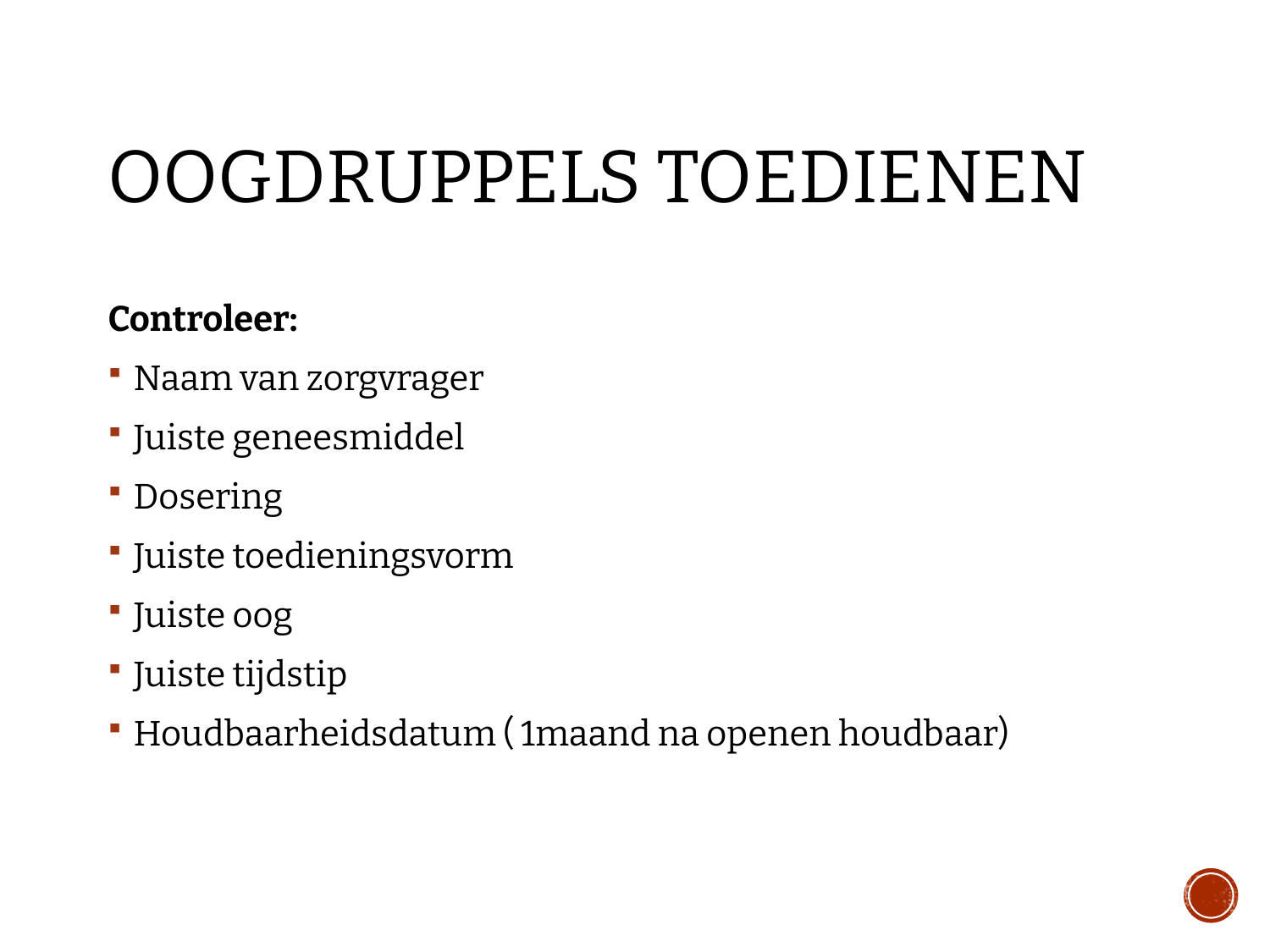

# OOGDRUPPELS toedienen
Controleer:
Naam van zorgvrager
Juiste geneesmiddel
Dosering
Juiste toedieningsvorm
Juiste oog
Juiste tijdstip
Houdbaarheidsdatum ( 1maand na openen houdbaar)